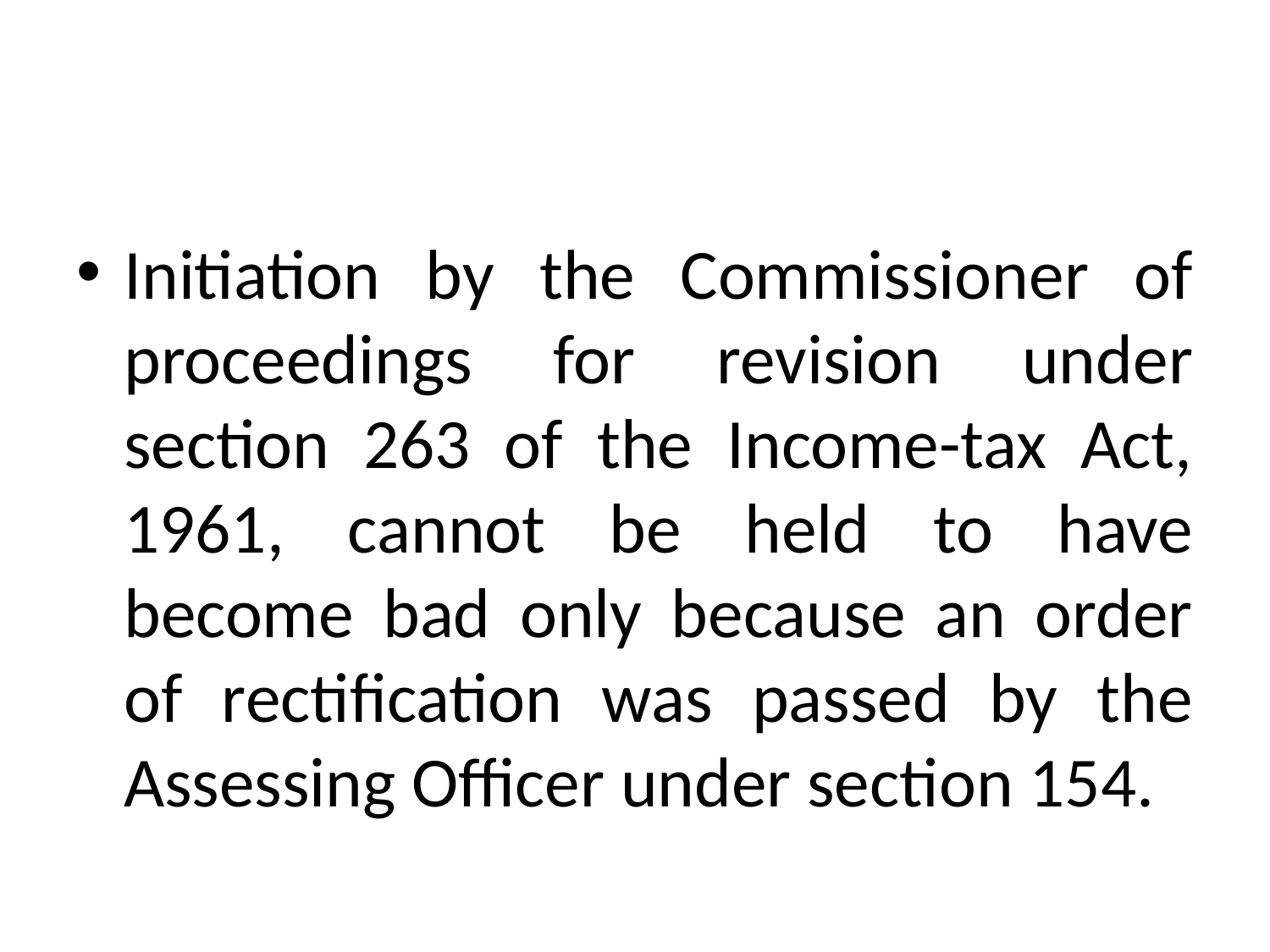

#
Initiation by the Commissioner of proceedings for revision under section 263 of the Income-tax Act, 1961, cannot be held to have become bad only because an order of rectification was passed by the Assessing Officer under section 154.